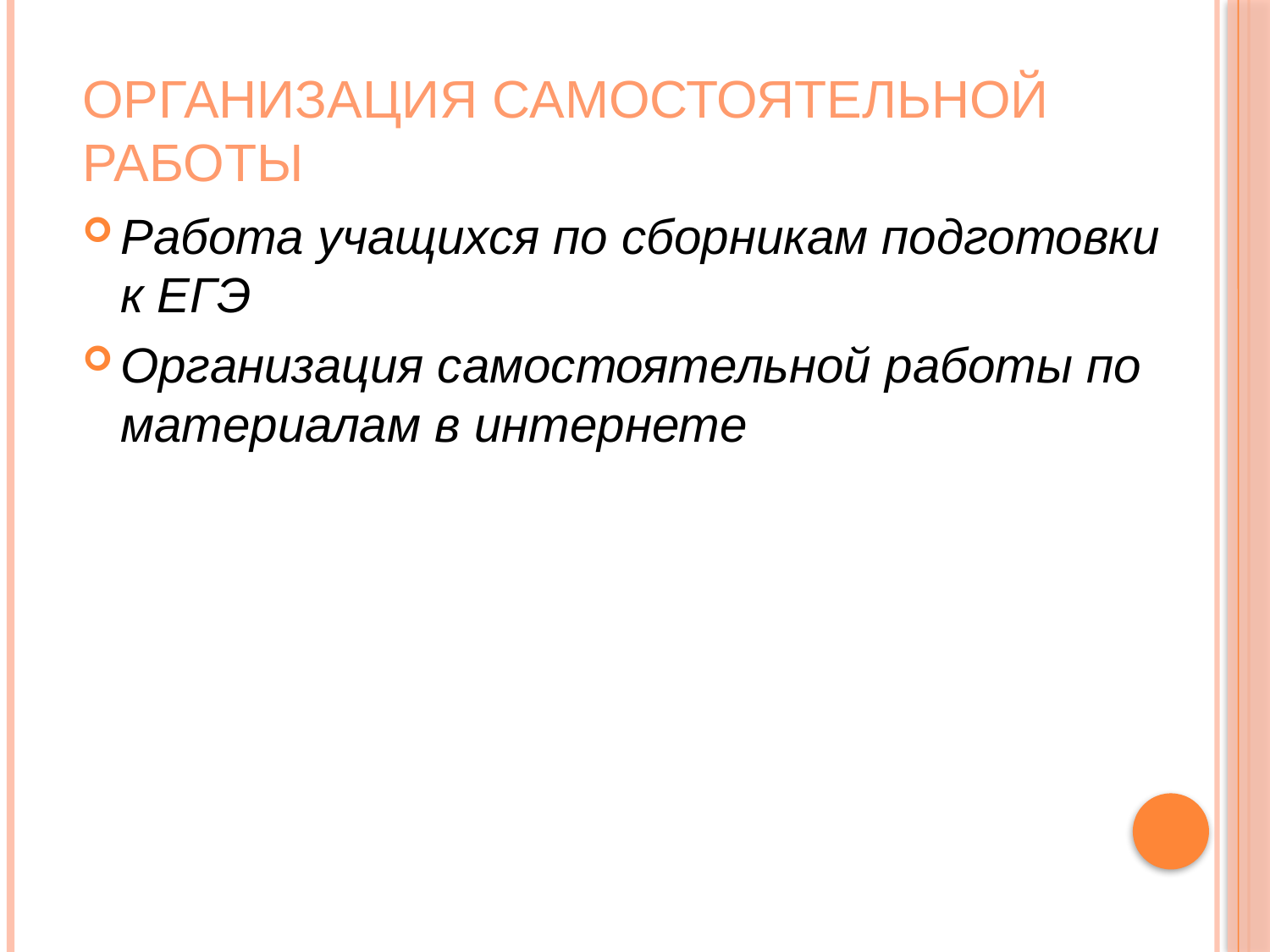

# Организация самостоятельной работы
Работа учащихся по сборникам подготовки к ЕГЭ
Организация самостоятельной работы по материалам в интернете